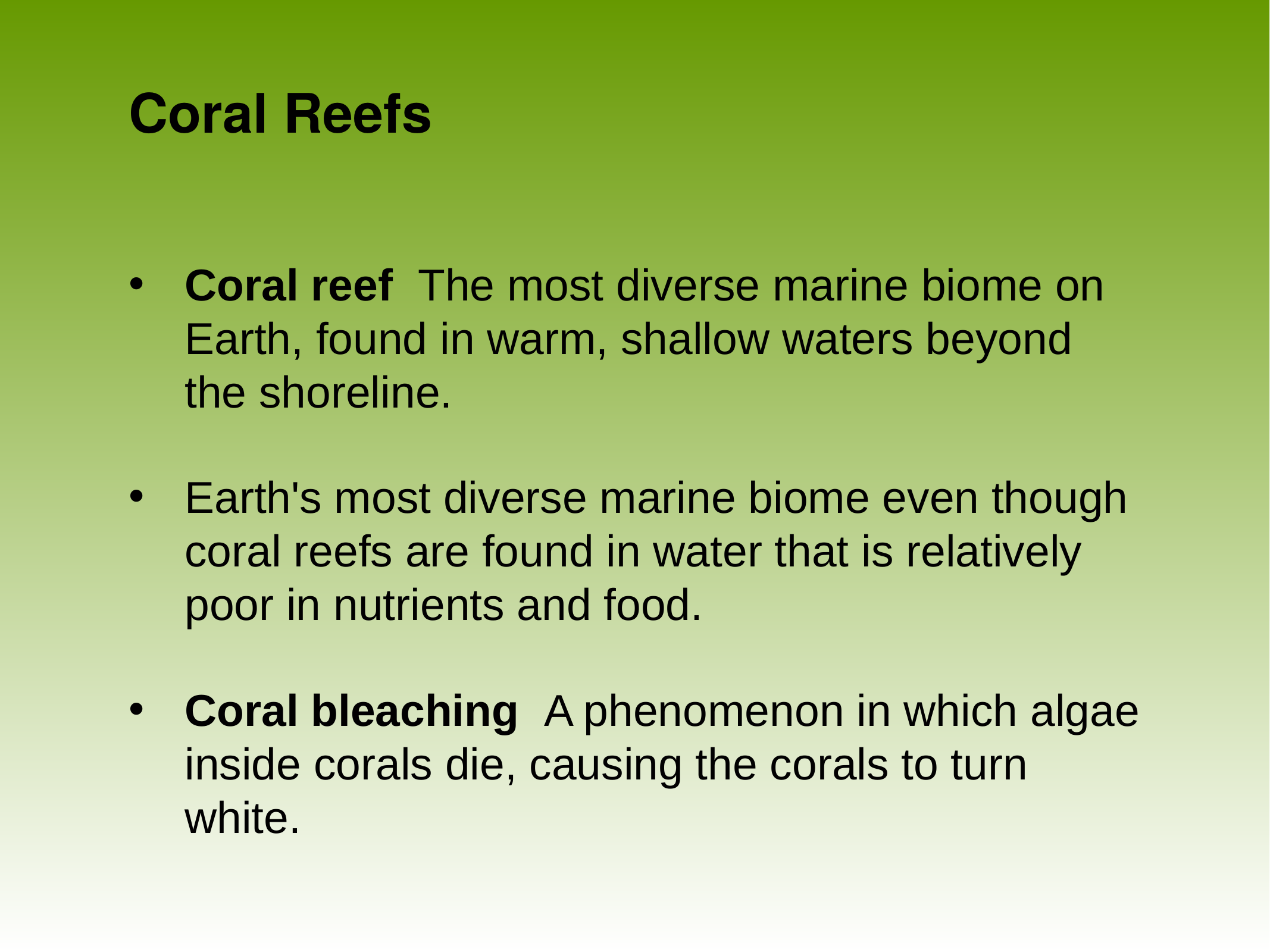

# Coral Reefs
Coral reef  The most diverse marine biome on Earth, found in warm, shallow waters beyond the shoreline.
Earth's most diverse marine biome even though coral reefs are found in water that is relatively poor in nutrients and food.
Coral bleaching  A phenomenon in which algae inside corals die, causing the corals to turn white.